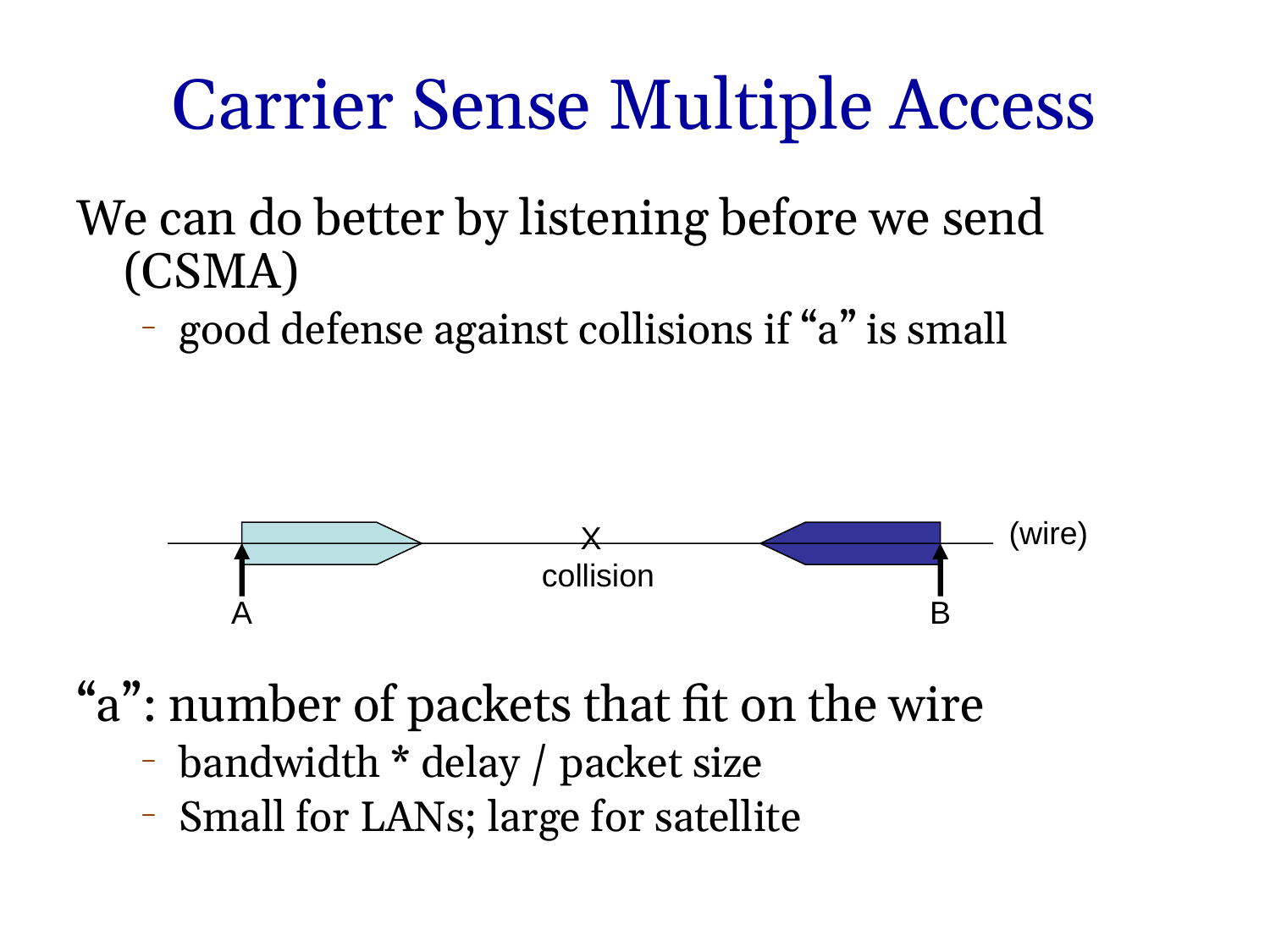

# Carrier Sense Multiple Access
We can do better by listening before we send (CSMA)
good defense against collisions if “a” is small

“a”: number of packets that fit on the wire
bandwidth * delay / packet size
Small for LANs; large for satellite

(wire)
X

collision
A
B